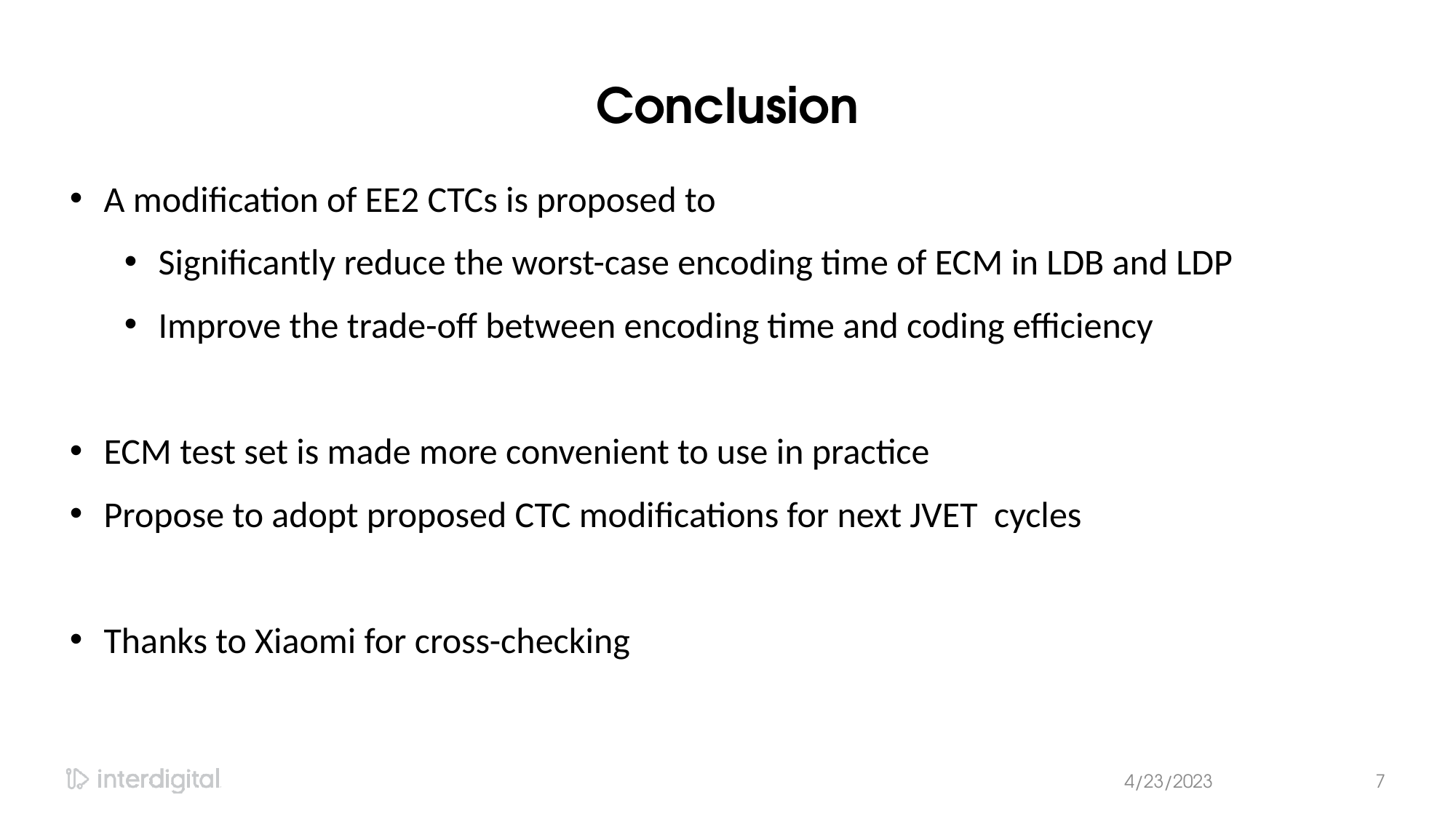

# Conclusion
A modification of EE2 CTCs is proposed to
Significantly reduce the worst-case encoding time of ECM in LDB and LDP
Improve the trade-off between encoding time and coding efficiency

ECM test set is made more convenient to use in practice
Propose to adopt proposed CTC modifications for next JVET  cycles

Thanks to Xiaomi for cross-checking

4/23/2023
7